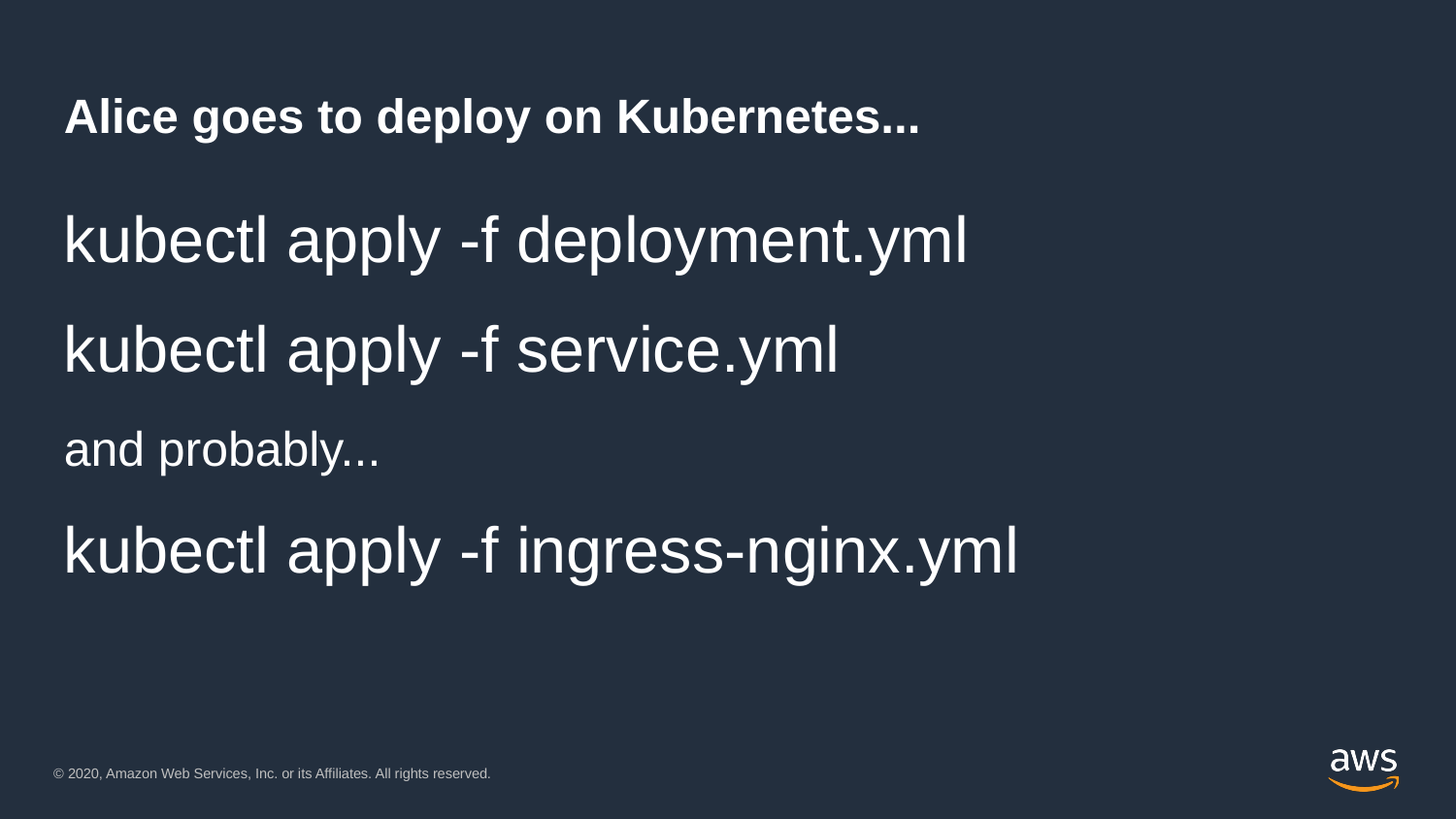

Alice goes to deploy on Kubernetes...
kubectl apply -f deployment.yml
kubectl apply -f service.yml
and probably...
kubectl apply -f ingress-nginx.yml